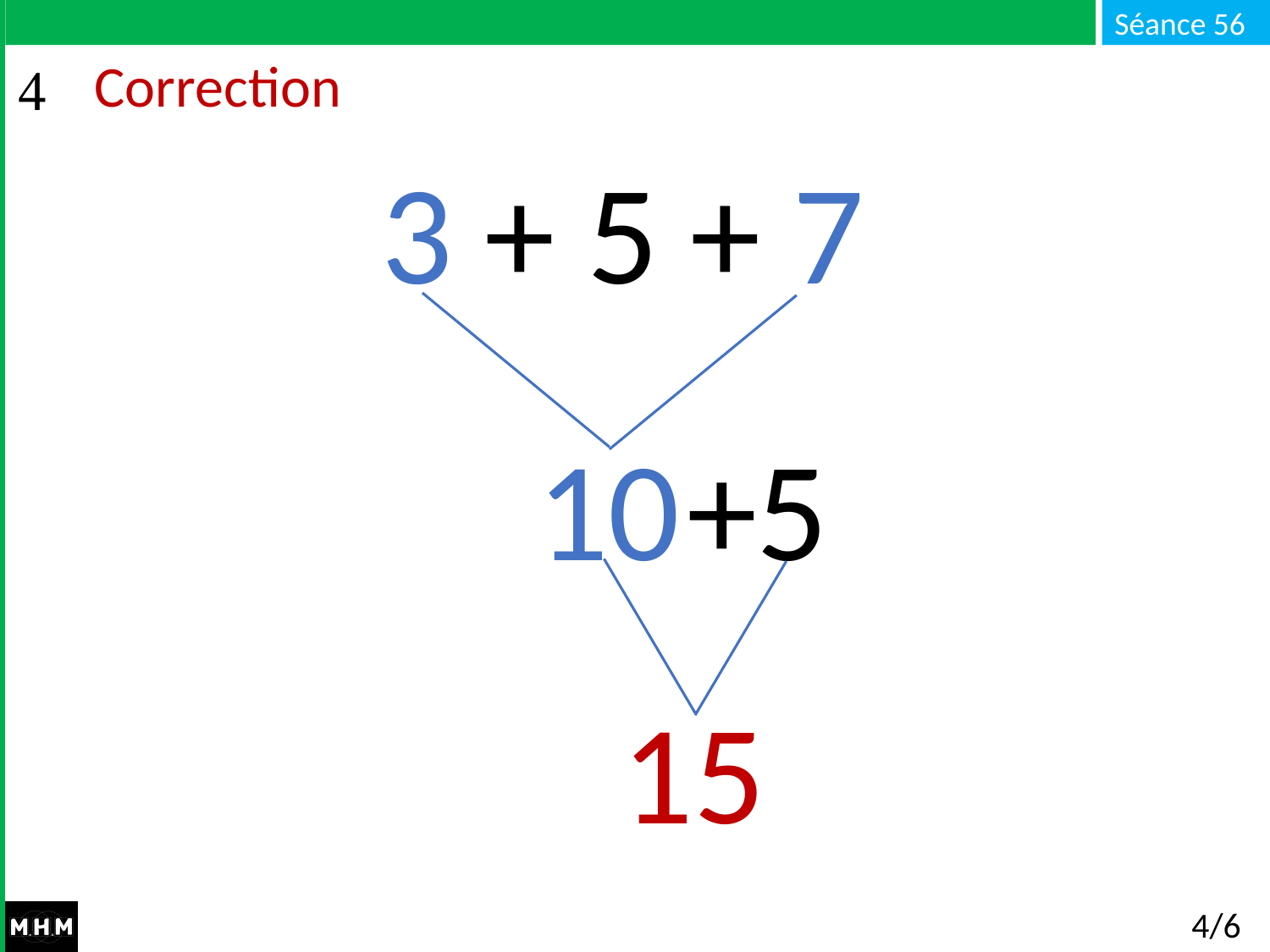

# Correction
3 + 5 + 7
+5
10
15
4/6